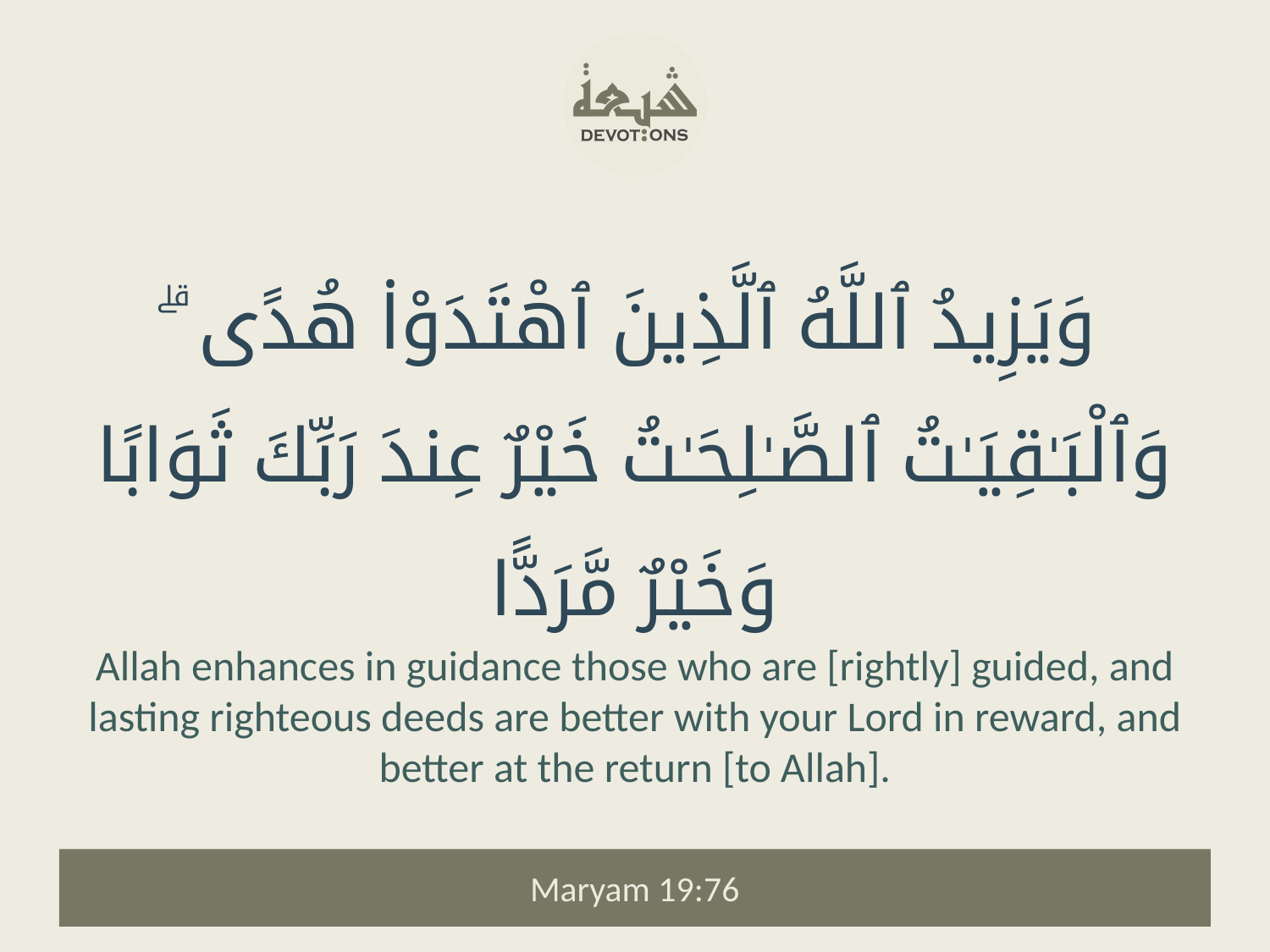

وَيَزِيدُ ٱللَّهُ ٱلَّذِينَ ٱهْتَدَوْا۟ هُدًى ۗ وَٱلْبَـٰقِيَـٰتُ ٱلصَّـٰلِحَـٰتُ خَيْرٌ عِندَ رَبِّكَ ثَوَابًا وَخَيْرٌ مَّرَدًّا
Allah enhances in guidance those who are [rightly] guided, and lasting righteous deeds are better with your Lord in reward, and better at the return [to Allah].
Maryam 19:76